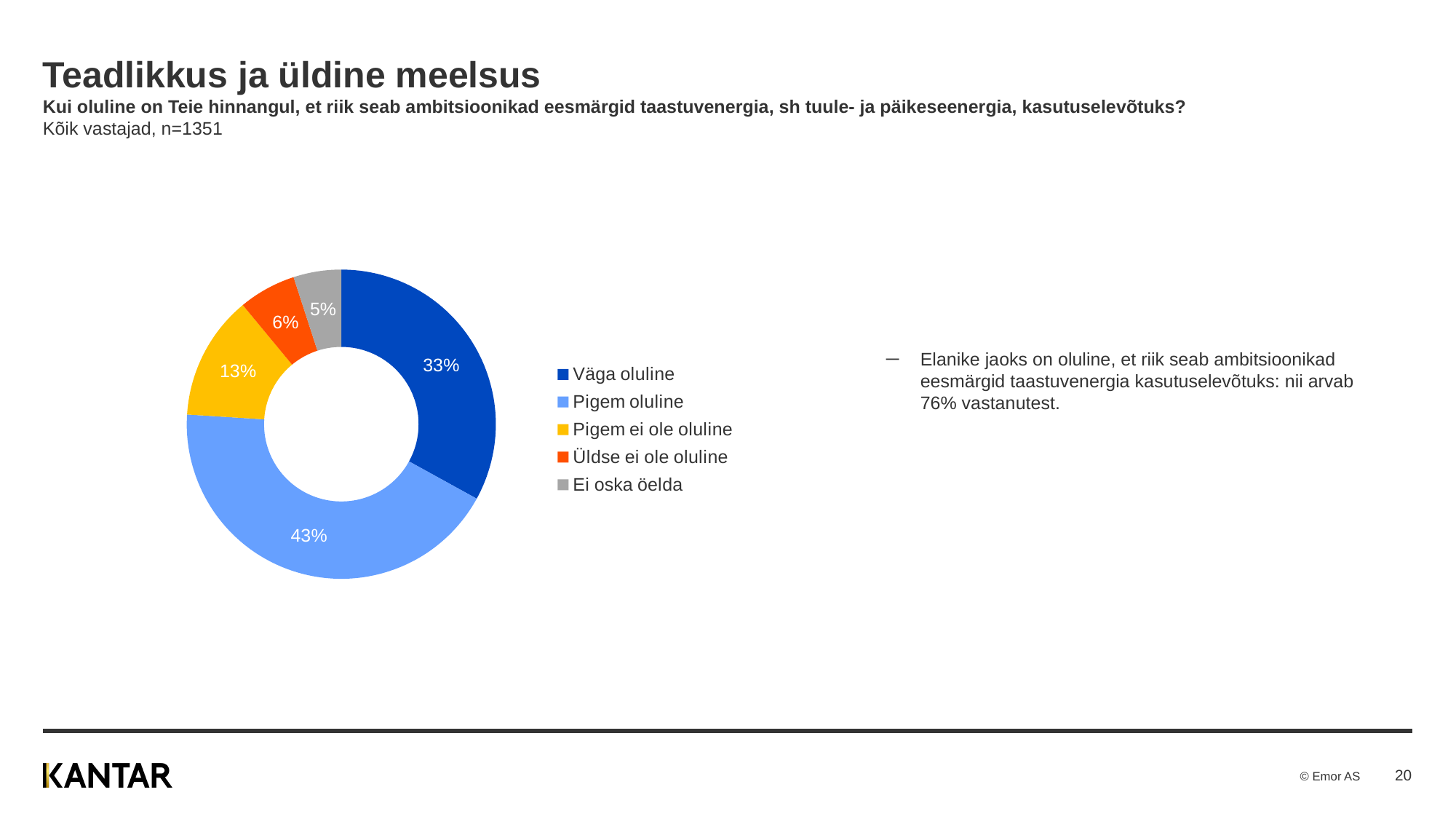

# Teadlikkus ja üldine meelsus Kui oluline on Teie hinnangul, et riik seab ambitsioonikad eesmärgid taastuvenergia, sh tuule- ja päikeseenergia, kasutuselevõtuks? Kõik vastajad, n=1351

### Chart

| Category | Sales |
|---|---|
| Väga oluline | 33.0 |
| Pigem oluline | 43.0 |
| Pigem ei ole oluline | 13.0 |
| Üldse ei ole oluline | 6.0 |
| Ei oska öelda | 5.0 |
Elanike jaoks on oluline, et riik seab ambitsioonikad eesmärgid taastuvenergia kasutuselevõtuks: nii arvab 76% vastanutest.
20